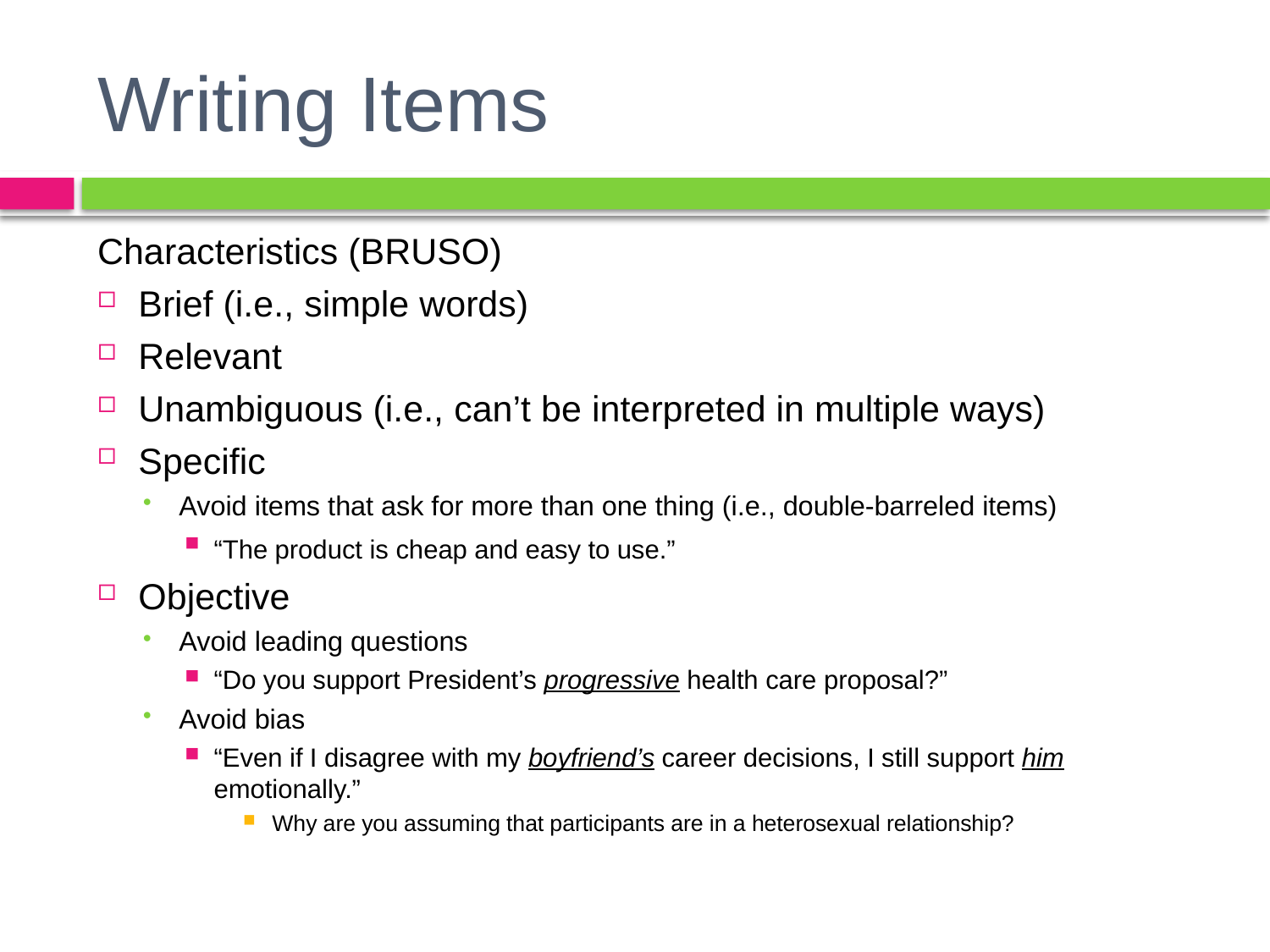

# Writing Items
Characteristics (BRUSO)
Brief (i.e., simple words)
Relevant
Unambiguous (i.e., can’t be interpreted in multiple ways)
Specific
Avoid items that ask for more than one thing (i.e., double-barreled items)
“The product is cheap and easy to use.”
Objective
Avoid leading questions
“Do you support President’s progressive health care proposal?”
Avoid bias
“Even if I disagree with my boyfriend’s career decisions, I still support him emotionally.”
Why are you assuming that participants are in a heterosexual relationship?